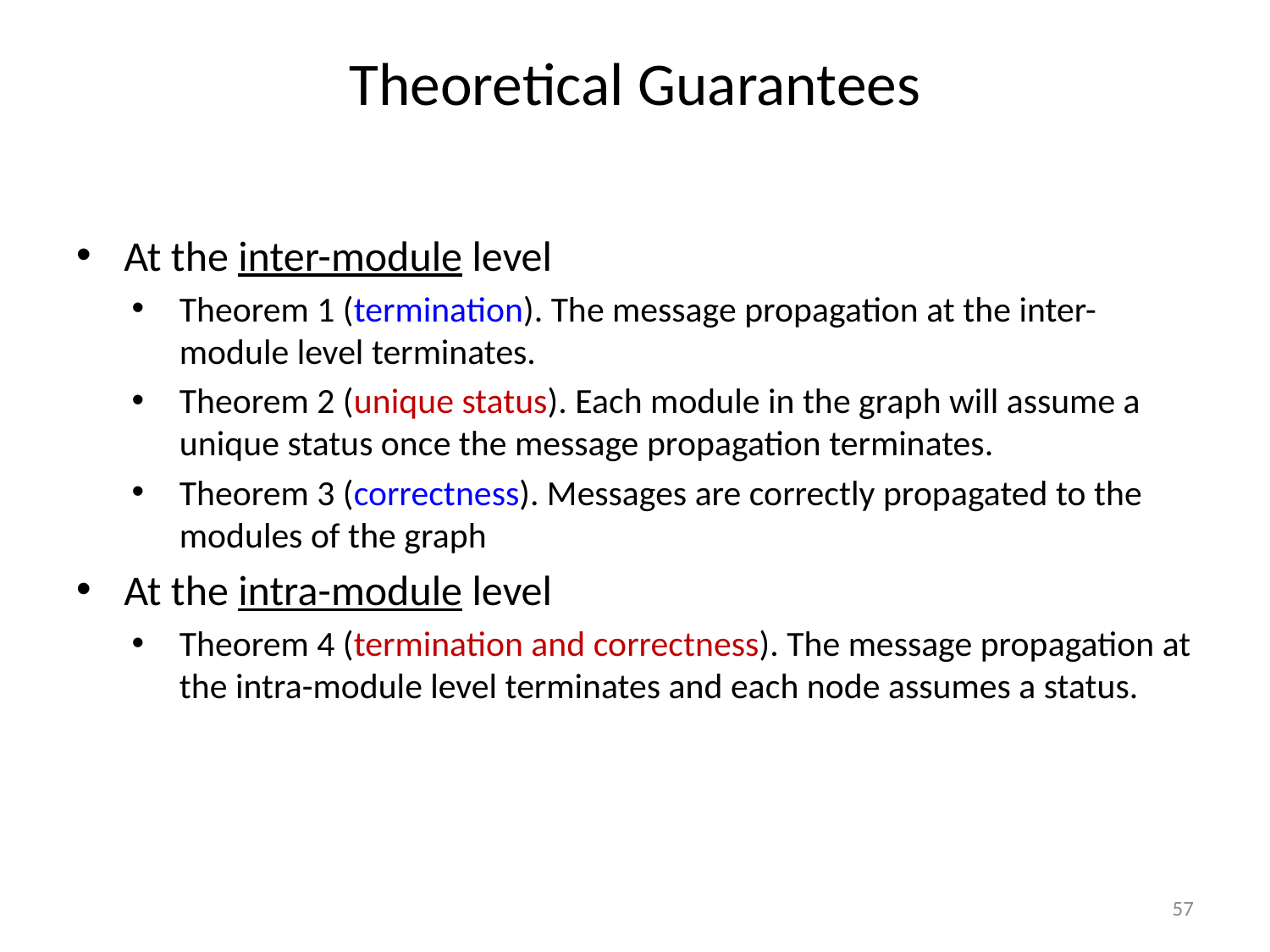

# Theoretical Guarantees
At the inter-module level
Theorem 1 (termination). The message propagation at the inter-module level terminates.
Theorem 2 (unique status). Each module in the graph will assume a unique status once the message propagation terminates.
Theorem 3 (correctness). Messages are correctly propagated to the modules of the graph
At the intra-module level
Theorem 4 (termination and correctness). The message propagation at the intra-module level terminates and each node assumes a status.
57